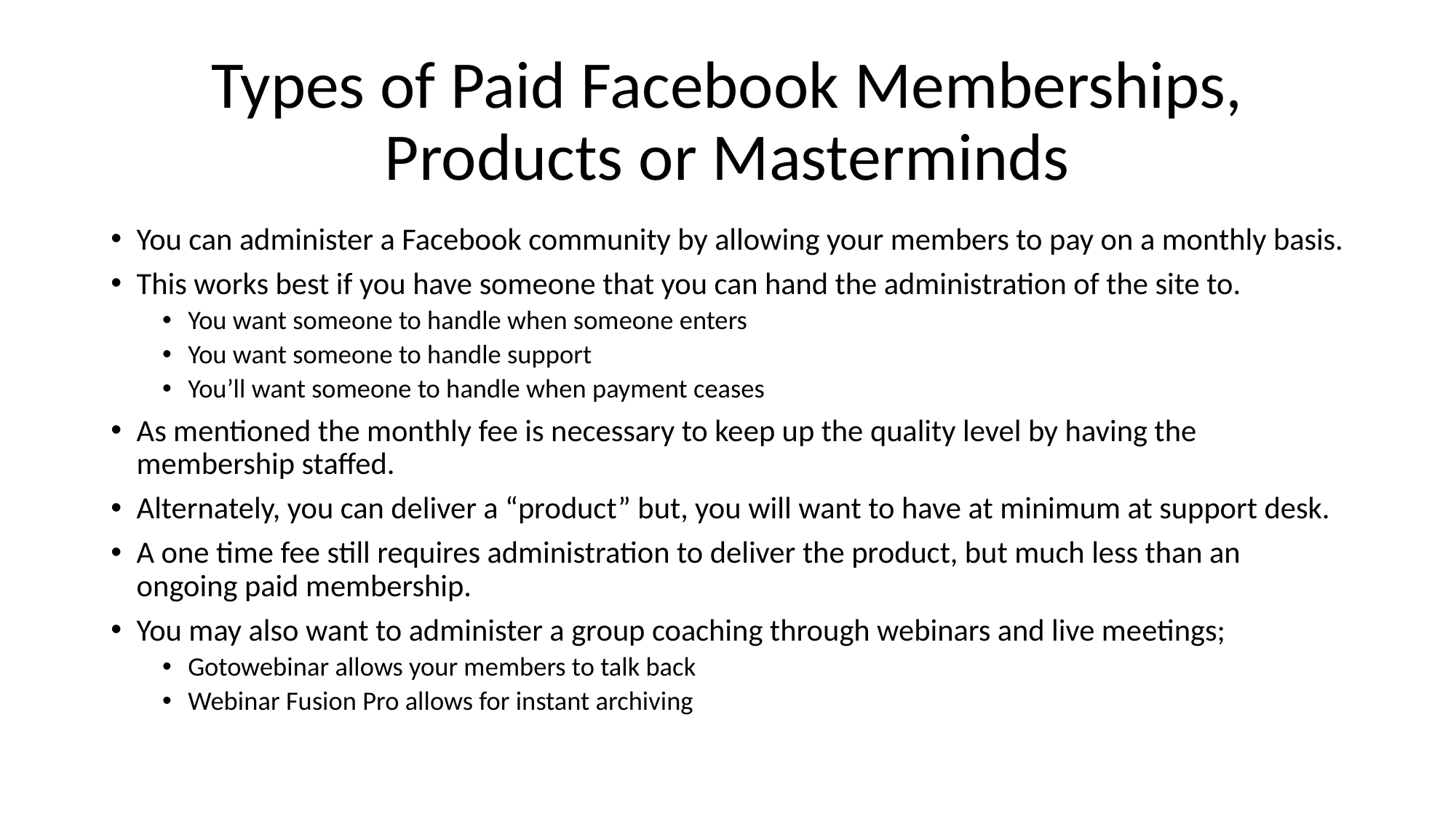

# Types of Paid Facebook Memberships, Products or Masterminds
You can administer a Facebook community by allowing your members to pay on a monthly basis.
This works best if you have someone that you can hand the administration of the site to.
You want someone to handle when someone enters
You want someone to handle support
You’ll want someone to handle when payment ceases
As mentioned the monthly fee is necessary to keep up the quality level by having the membership staffed.
Alternately, you can deliver a “product” but, you will want to have at minimum at support desk.
A one time fee still requires administration to deliver the product, but much less than an ongoing paid membership.
You may also want to administer a group coaching through webinars and live meetings;
Gotowebinar allows your members to talk back
Webinar Fusion Pro allows for instant archiving